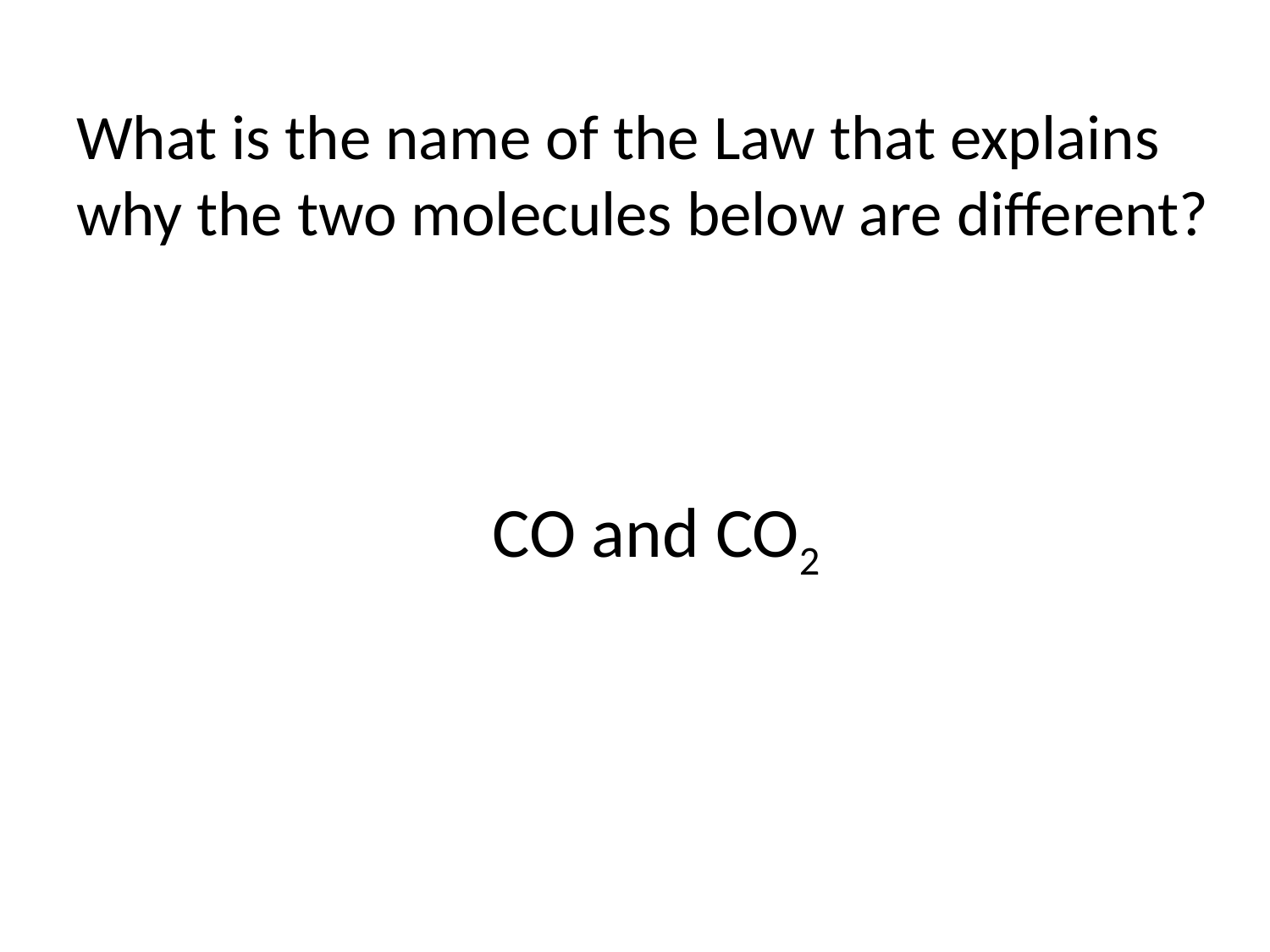

# What is the name of the Law that explains why the two molecules below are different?
CO and CO2